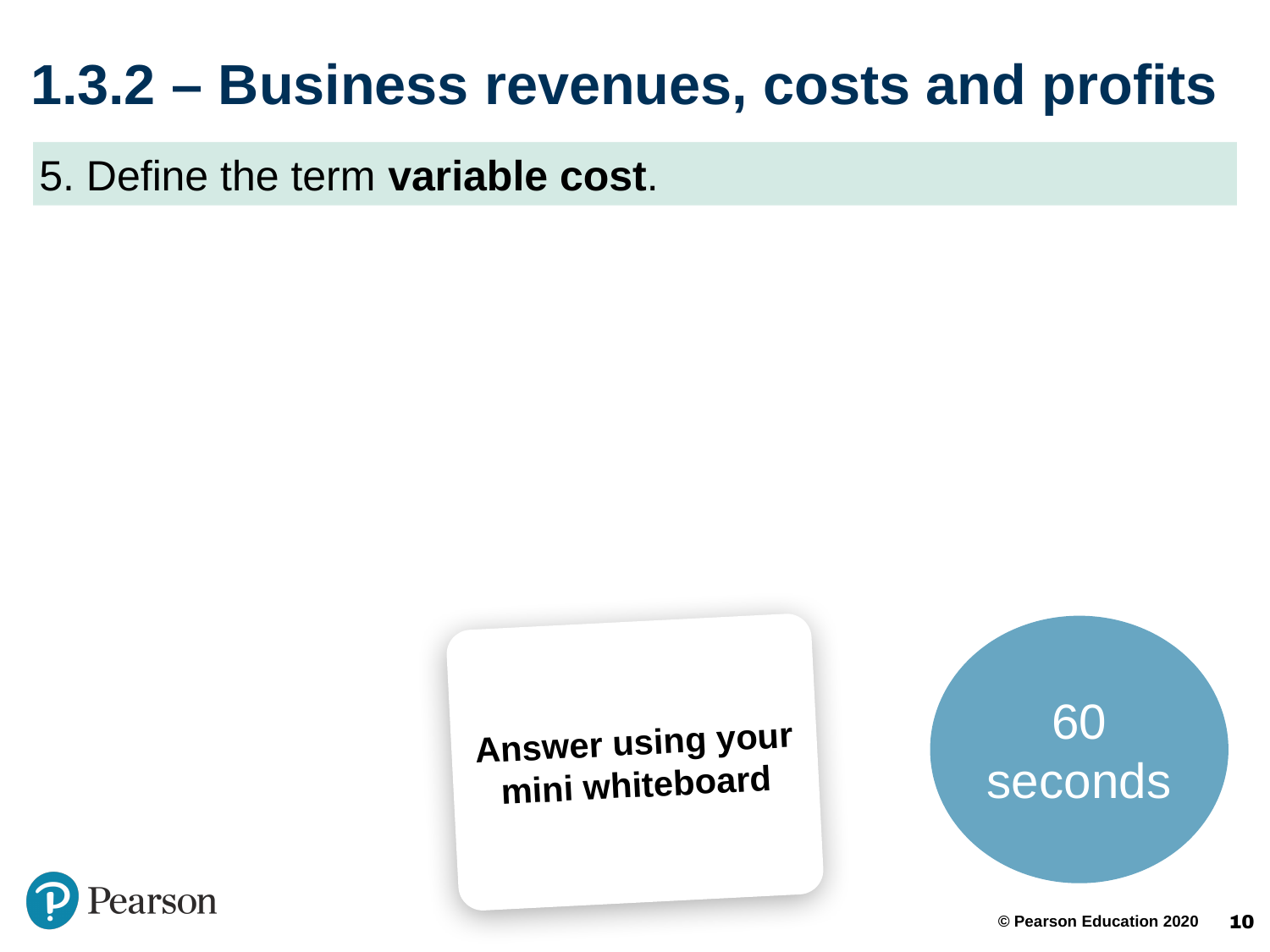

# 1.3.2 – Business revenues, costs and profits
5. Define the term variable cost.

60 seconds

Answer using your mini whiteboard

10